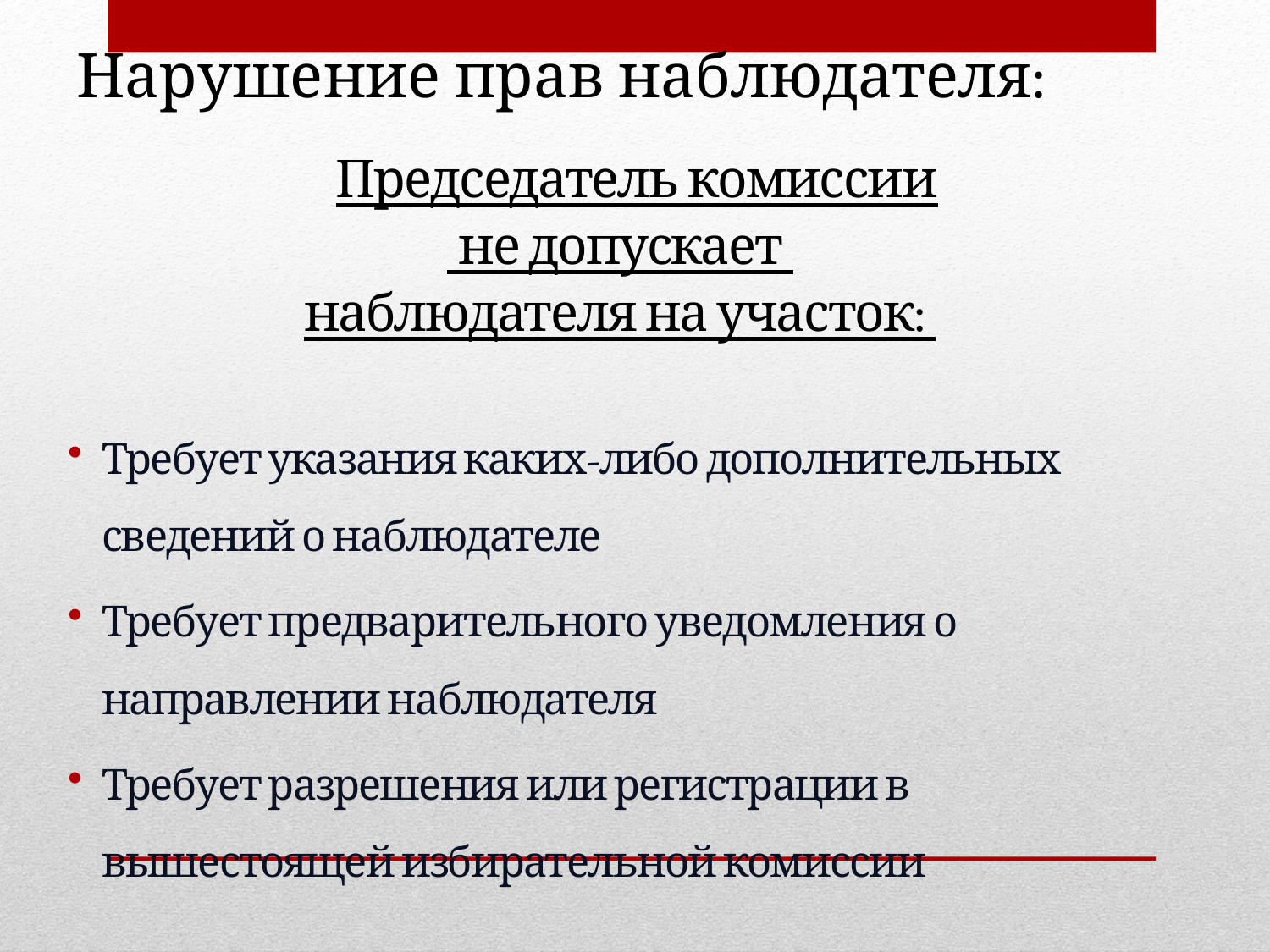

# Нарушение прав наблюдателя:
	Председатель комиссии
 не допускает
наблюдателя на участок:

Требует указания каких-либо дополнительных сведений о наблюдателе
Требует предварительного уведомления о направлении наблюдателя
Требует разрешения или регистрации в вышестоящей избирательной комиссии